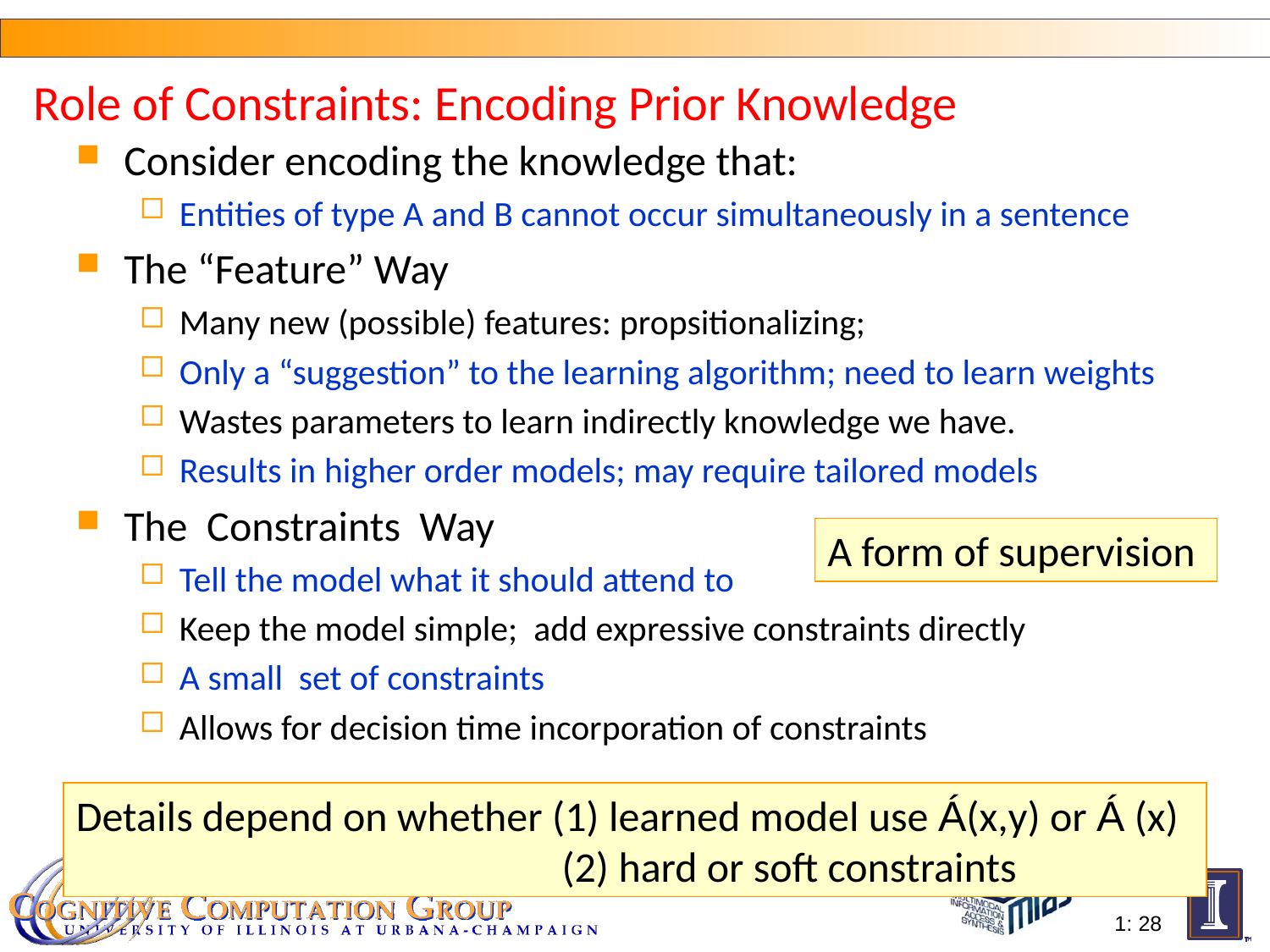

# Role of Constraints: Encoding Prior Knowledge
Consider encoding the knowledge that:
Entities of type A and B cannot occur simultaneously in a sentence
The “Feature” Way
Many new (possible) features: propsitionalizing;
Only a “suggestion” to the learning algorithm; need to learn weights
Wastes parameters to learn indirectly knowledge we have.
Results in higher order models; may require tailored models
The  Constraints  Way
Tell the model what it should attend to
Keep the model simple;  add expressive constraints directly
A small  set of constraints
Allows for decision time incorporation of constraints
A form of supervision
Details depend on whether (1) learned model use Á(x,y) or Á (x)
                                                   (2) hard or soft constraints
1: 28